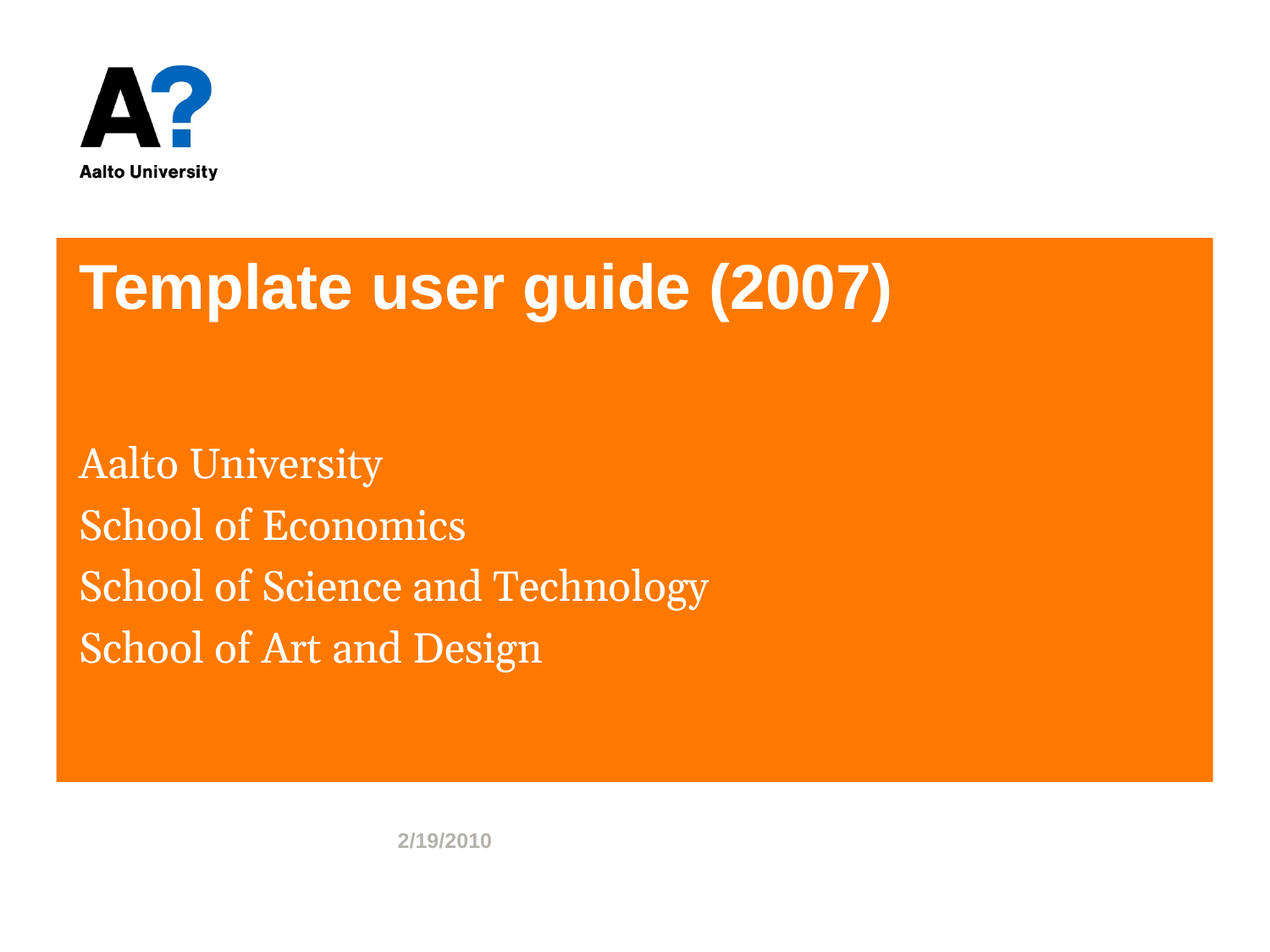

# Template user guide (2007)
Aalto University
School of Economics
School of Science and Technology
School of Art and Design

2/19/2010